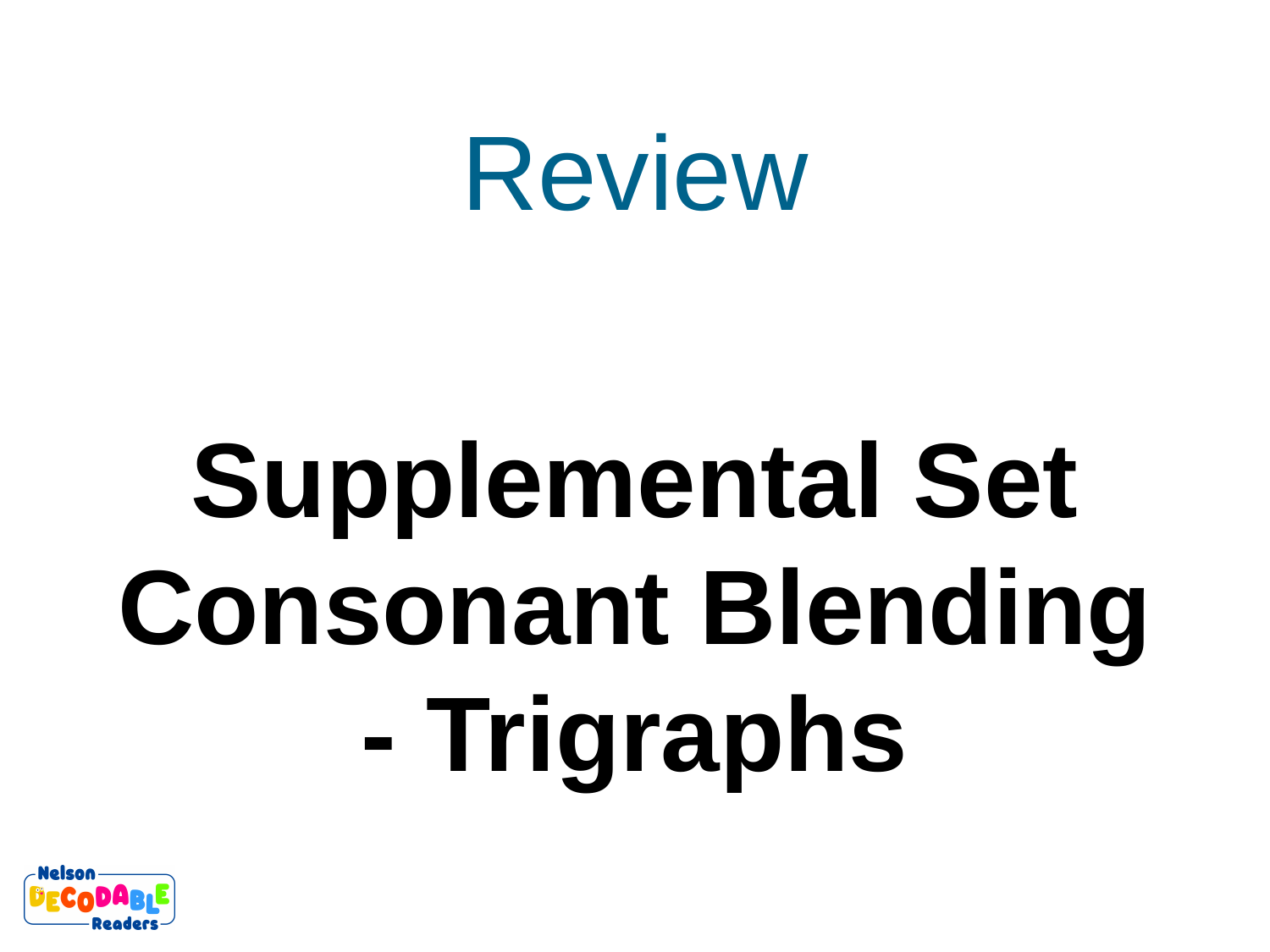

Review
Supplemental Set Consonant Blending - Trigraphs